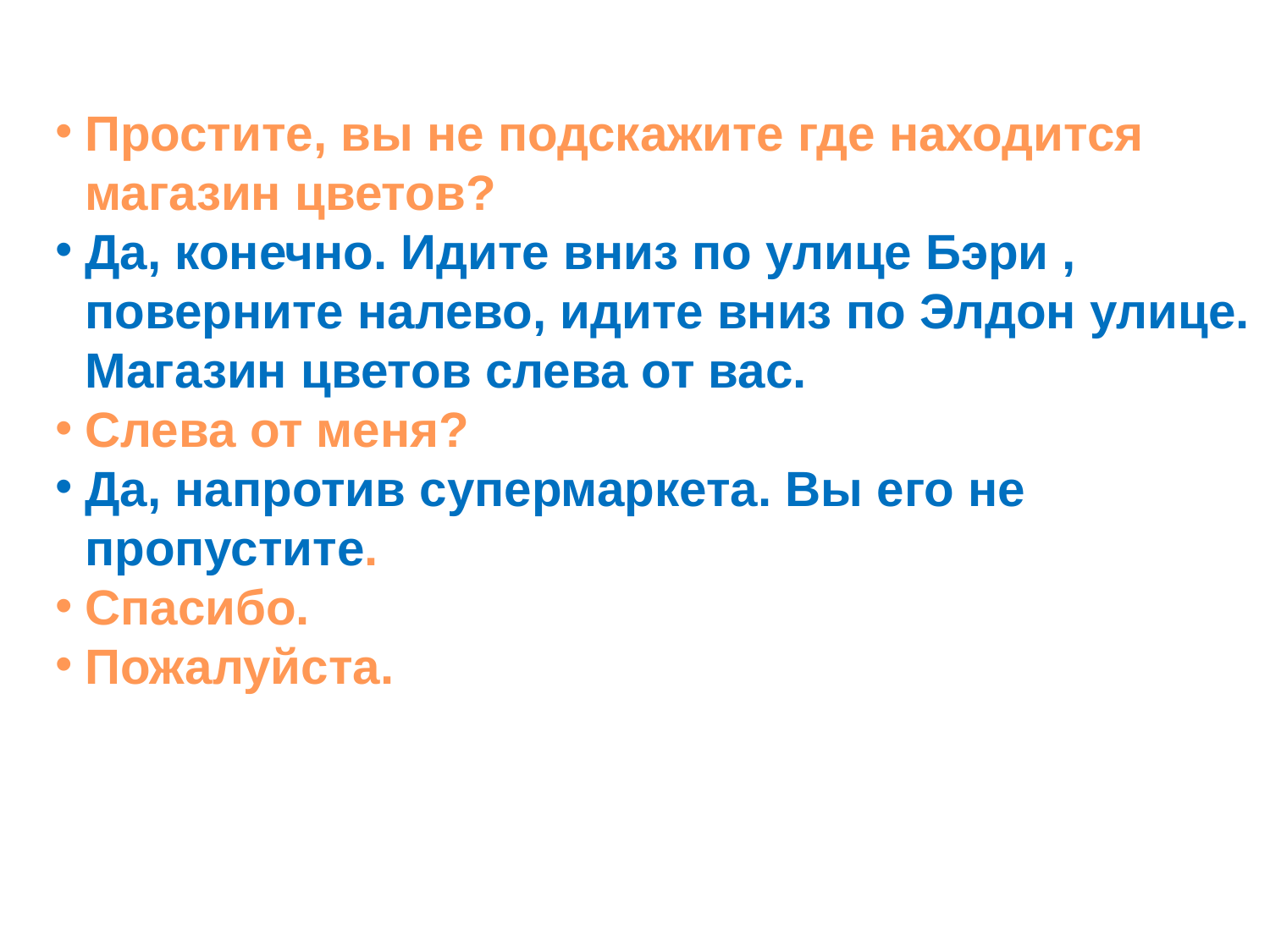

Простите, вы не подскажите где находится магазин цветов?
Да, конечно. Идите вниз по улице Бэри , поверните налево, идите вниз по Элдон улице. Магазин цветов слева от вас.
Слева от меня?
Да, напротив супермаркета. Вы его не пропустите.
Спасибо.
Пожалуйста.